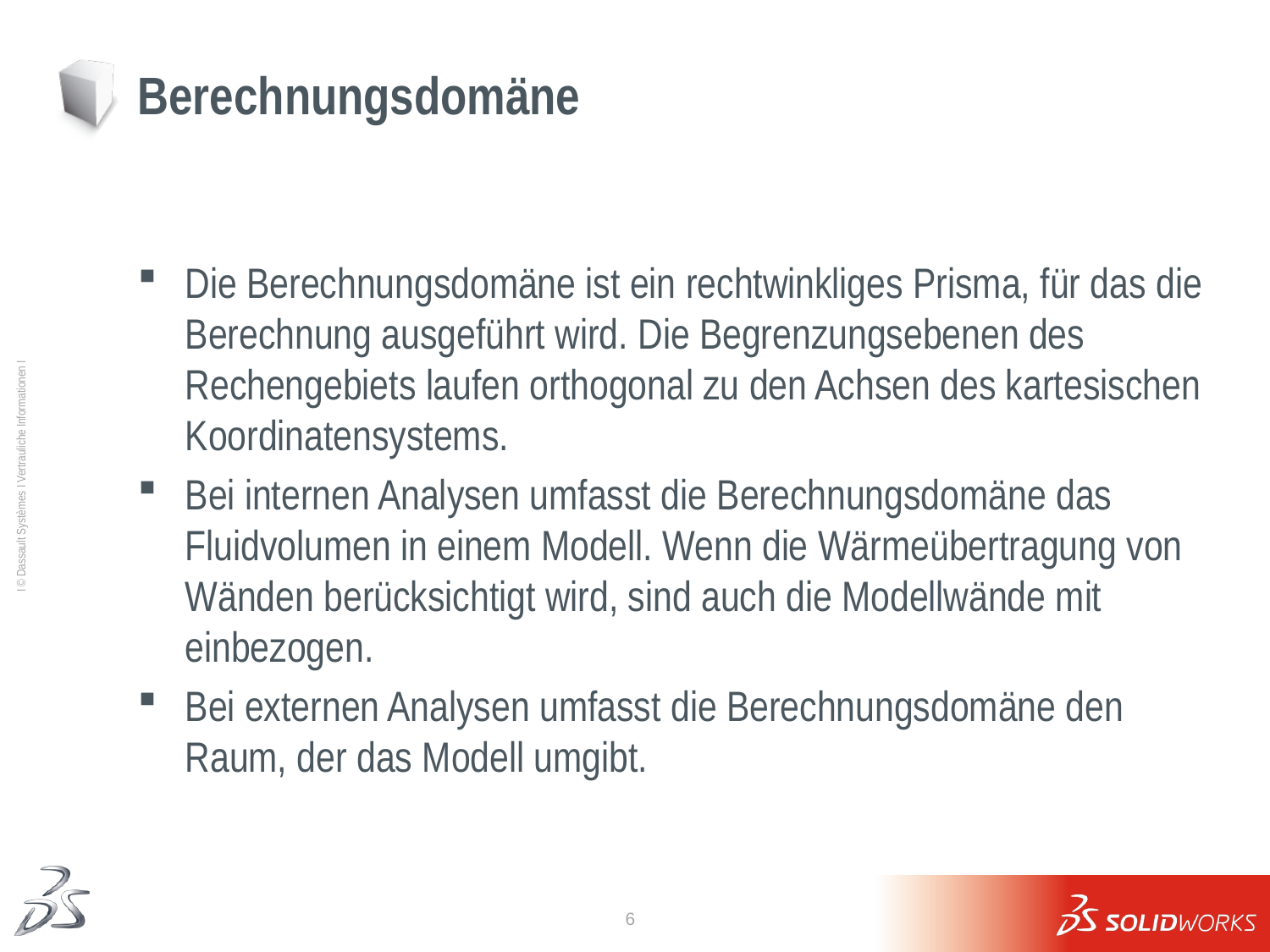

# Berechnungsdomäne
Die Berechnungsdomäne ist ein rechtwinkliges Prisma, für das die Berechnung ausgeführt wird. Die Begrenzungsebenen des Rechengebiets laufen orthogonal zu den Achsen des kartesischen Koordinatensystems.
Bei internen Analysen umfasst die Berechnungsdomäne das Fluidvolumen in einem Modell. Wenn die Wärmeübertragung von Wänden berücksichtigt wird, sind auch die Modellwände mit einbezogen.
Bei externen Analysen umfasst die Berechnungsdomäne den Raum, der das Modell umgibt.